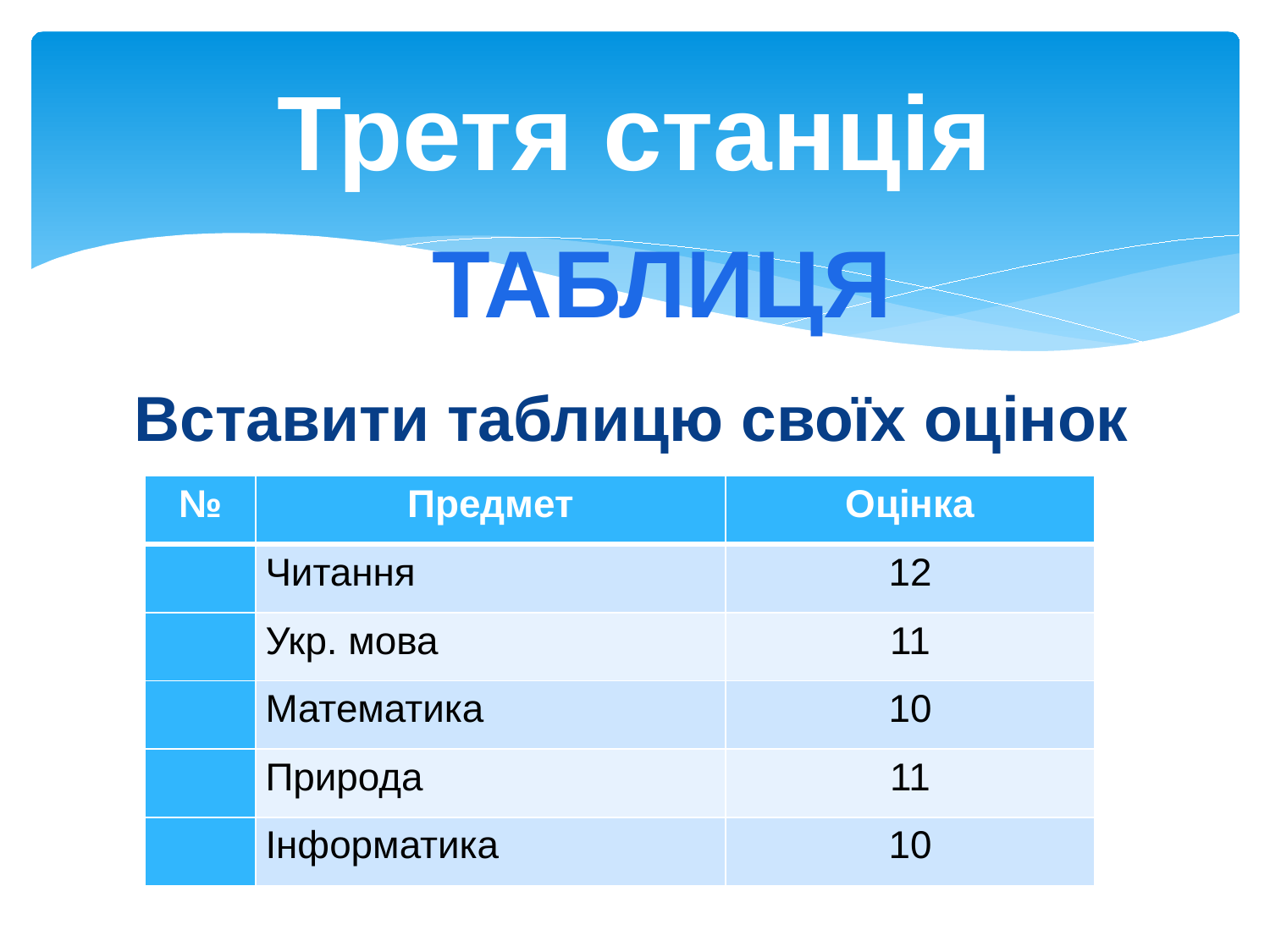

# Третя станція
ТАБЛИЦЯ
Вставити таблицю своїх оцінок

| № | Предмет | Оцінка |
| --- | --- | --- |
|  | Читання | 12 |
|  | Укр. мова | 11 |
|  | Математика | 10 |
|  | Природа | 11 |
|  | Інформатика | 10 |